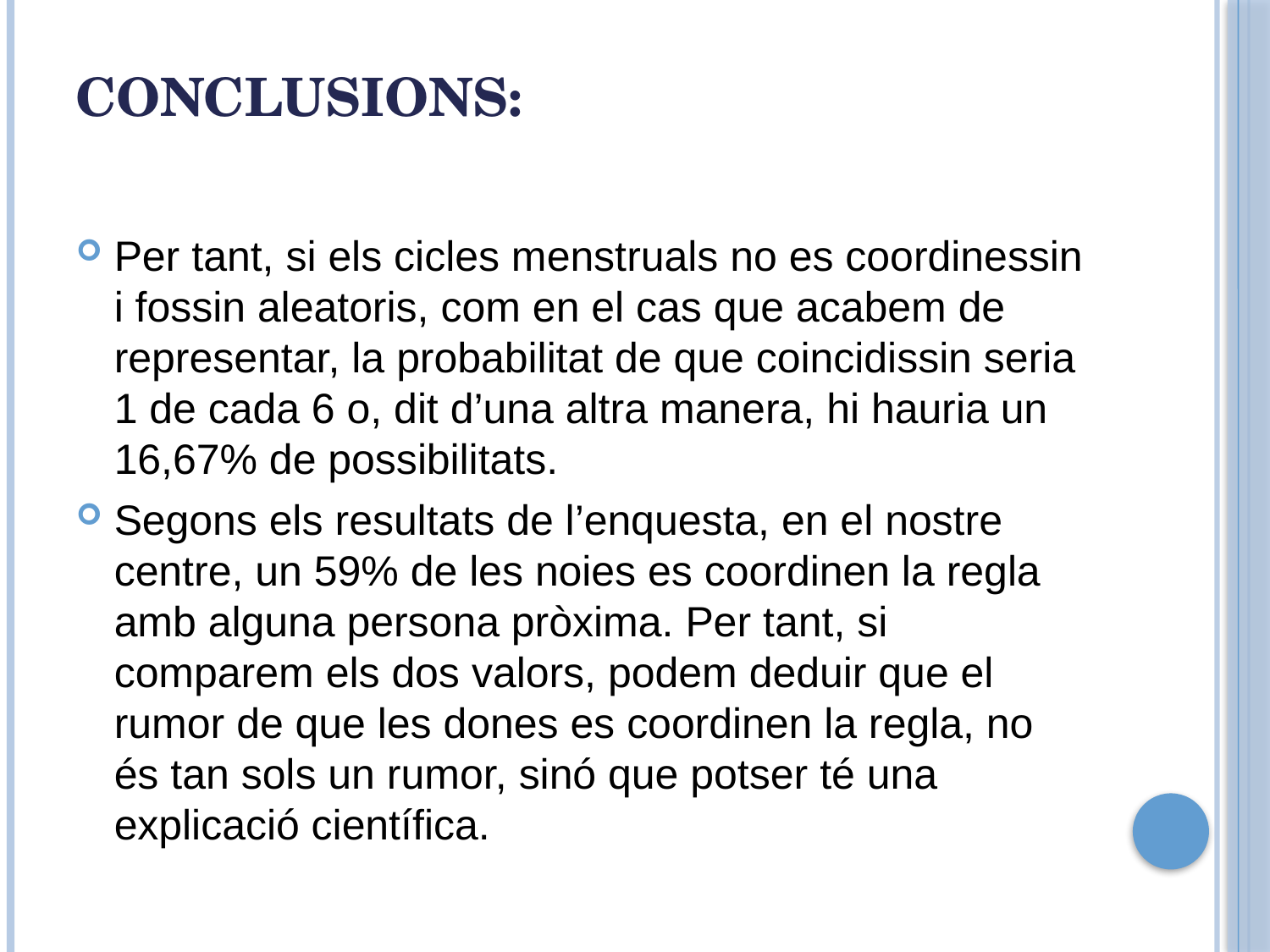

# Conclusions:
Per tant, si els cicles menstruals no es coordinessin i fossin aleatoris, com en el cas que acabem de representar, la probabilitat de que coincidissin seria 1 de cada 6 o, dit d’una altra manera, hi hauria un 16,67% de possibilitats.
Segons els resultats de l’enquesta, en el nostre centre, un 59% de les noies es coordinen la regla amb alguna persona pròxima. Per tant, si comparem els dos valors, podem deduir que el rumor de que les dones es coordinen la regla, no és tan sols un rumor, sinó que potser té una explicació científica.